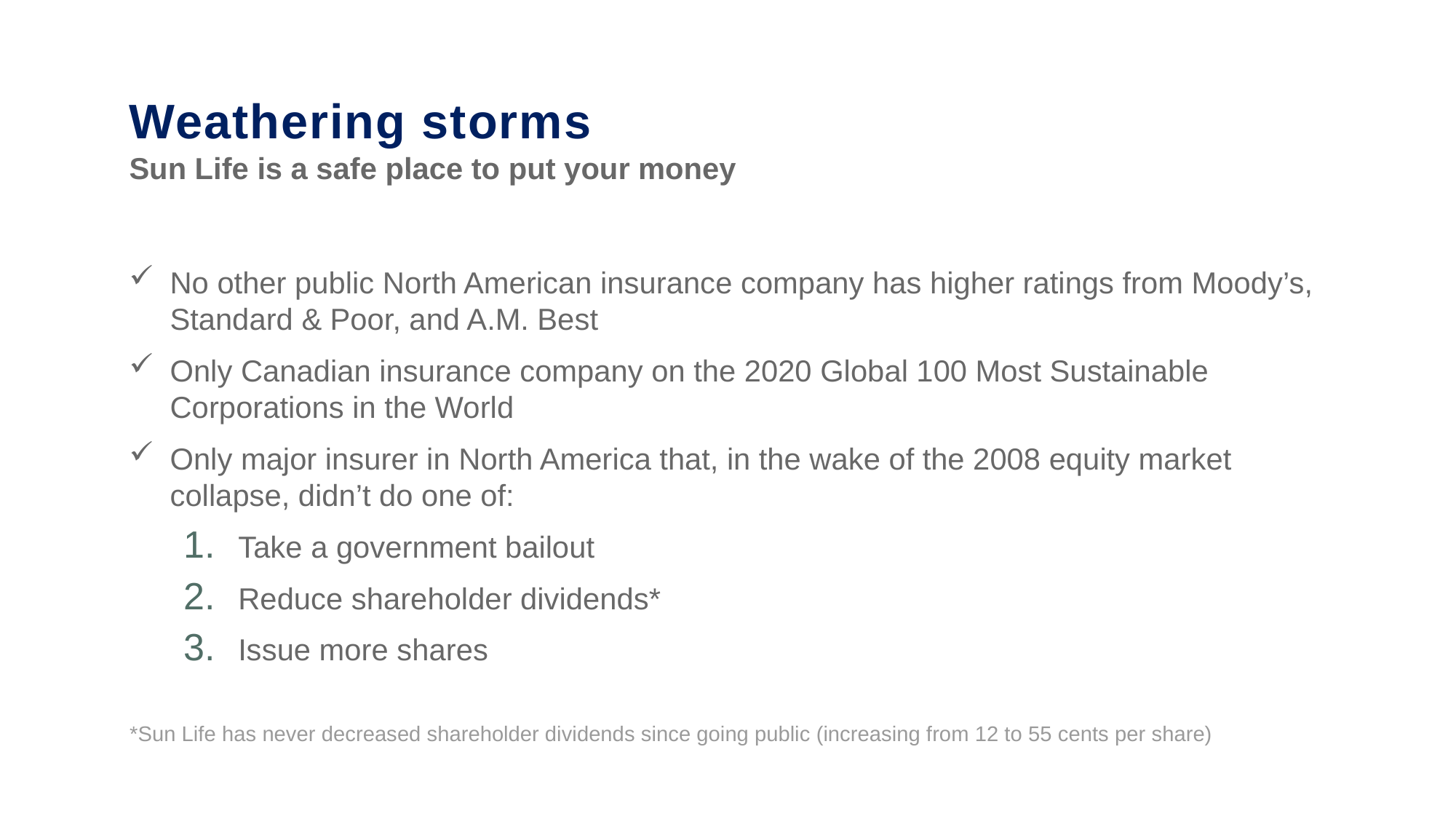

Weathering storms
Sun Life is a safe place to put your money
No other public North American insurance company has higher ratings from Moody’s, Standard & Poor, and A.M. Best
Only Canadian insurance company on the 2020 Global 100 Most Sustainable Corporations in the World
Only major insurer in North America that, in the wake of the 2008 equity market collapse, didn’t do one of:
Take a government bailout
Reduce shareholder dividends*
Issue more shares
*Sun Life has never decreased shareholder dividends since going public (increasing from 12 to 55 cents per share)